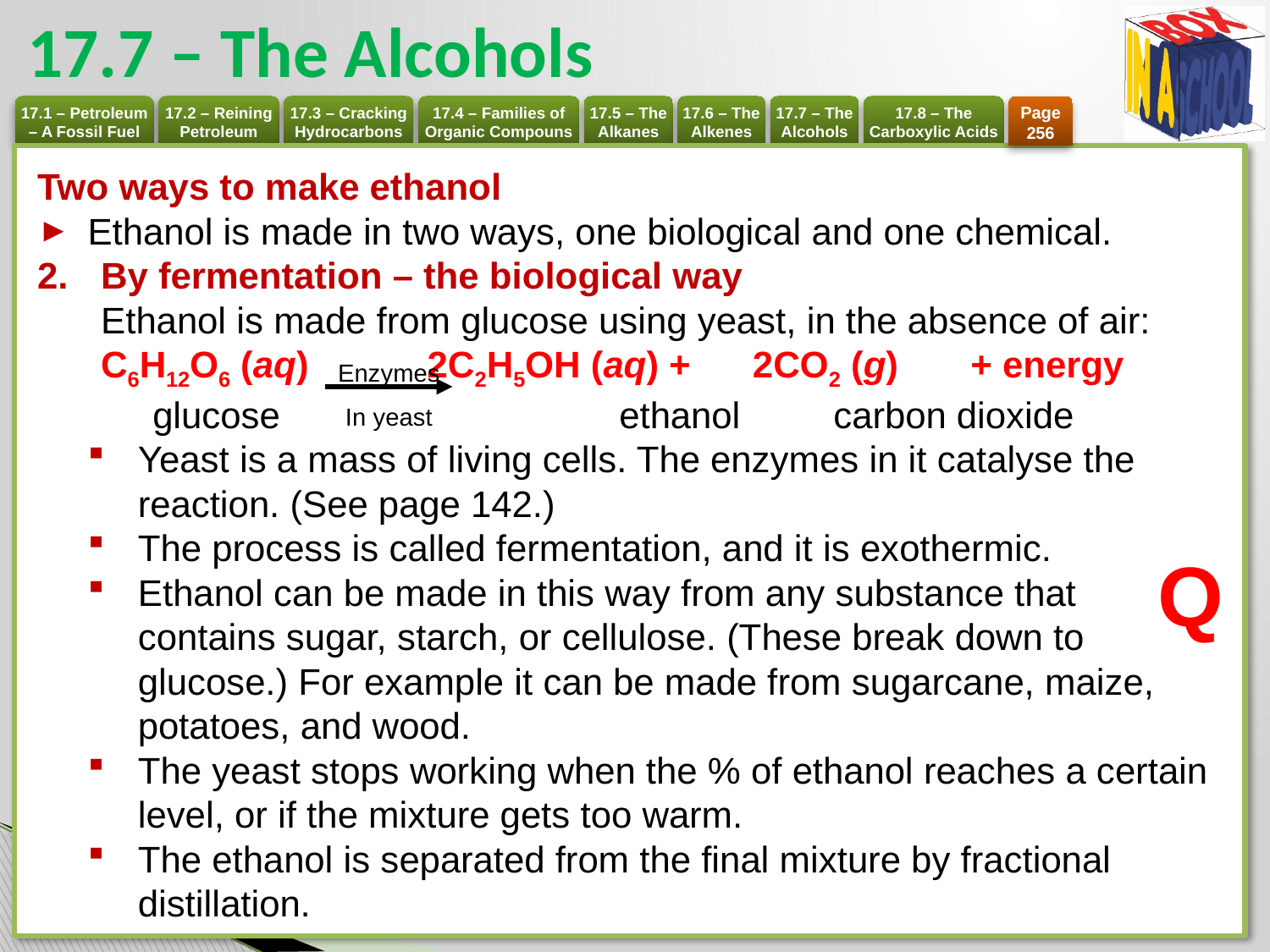

# 17.7 – The Alcohols
Page 256
Two ways to make ethanol
Ethanol is made in two ways, one biological and one chemical.
By fermentation – the biological way
Ethanol is made from glucose using yeast, in the absence of air:
C6H12O6 (aq) 	       2C2H5OH (aq) +      2CO2 (g)       + energy
     glucose 			 ethanol         carbon dioxide
Yeast is a mass of living cells. The enzymes in it catalyse the reaction. (See page 142.)
The process is called fermentation, and it is exothermic.
Ethanol can be made in this way from any substance that contains sugar, starch, or cellulose. (These break down to glucose.) For example it can be made from sugarcane, maize, potatoes, and wood.
The yeast stops working when the % of ethanol reaches a certain level, or if the mixture gets too warm.
The ethanol is separated from the final mixture by fractional distillation.
Enzymes
In yeast
Q